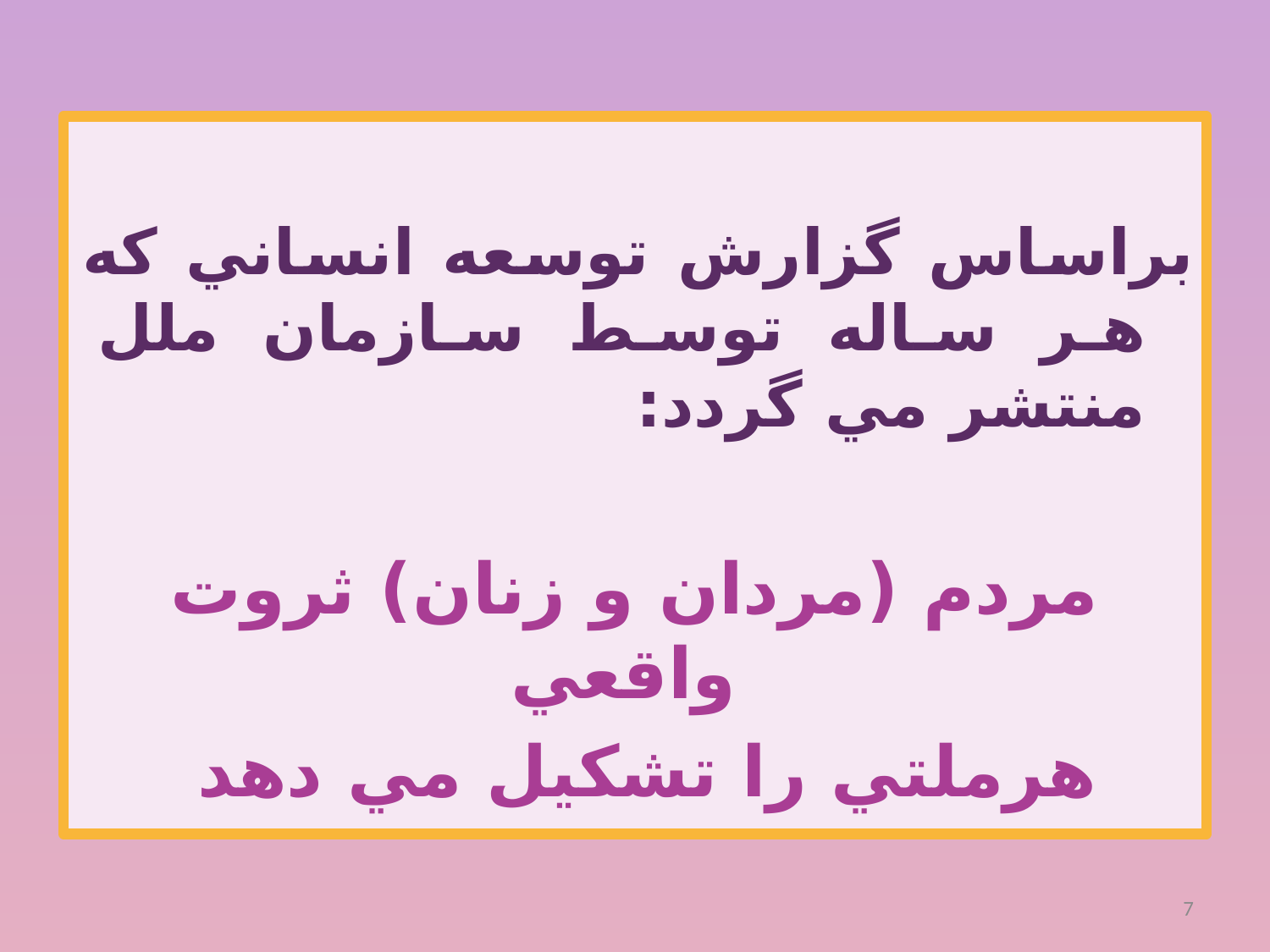

براساس گزارش توسعه انساني كه هر ساله توسط سازمان ملل منتشر مي گردد:

مردم (مردان و زنان) ثروت واقعي
هرملتي را تشكيل مي دهد

7